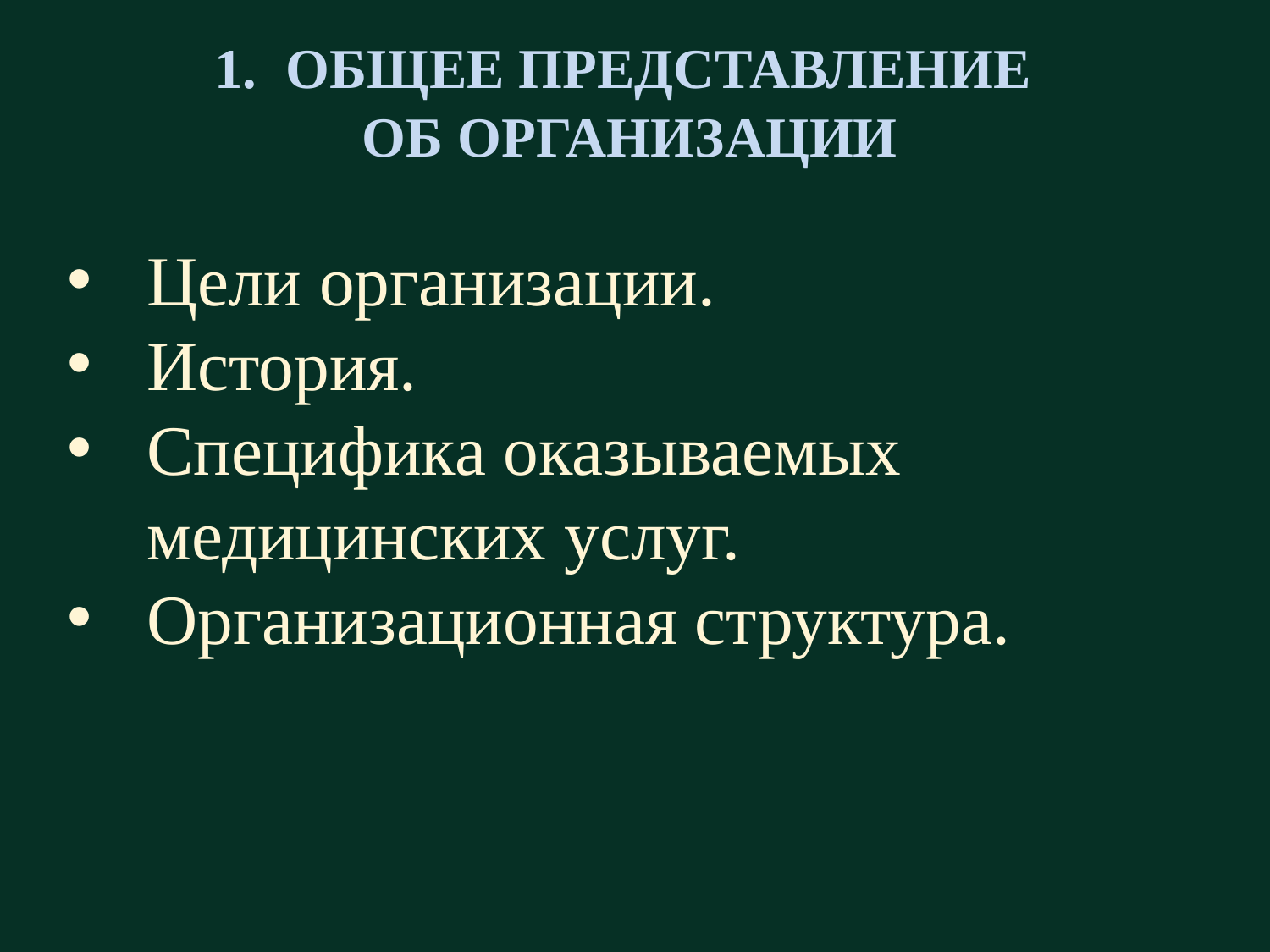

ОБЩЕЕ ПРЕДСТАВЛЕНИЕ
ОБ ОРГАНИЗАЦИИ

Цели организации.
История.
Специфика оказываемых медицинских услуг.
Организационная структура.